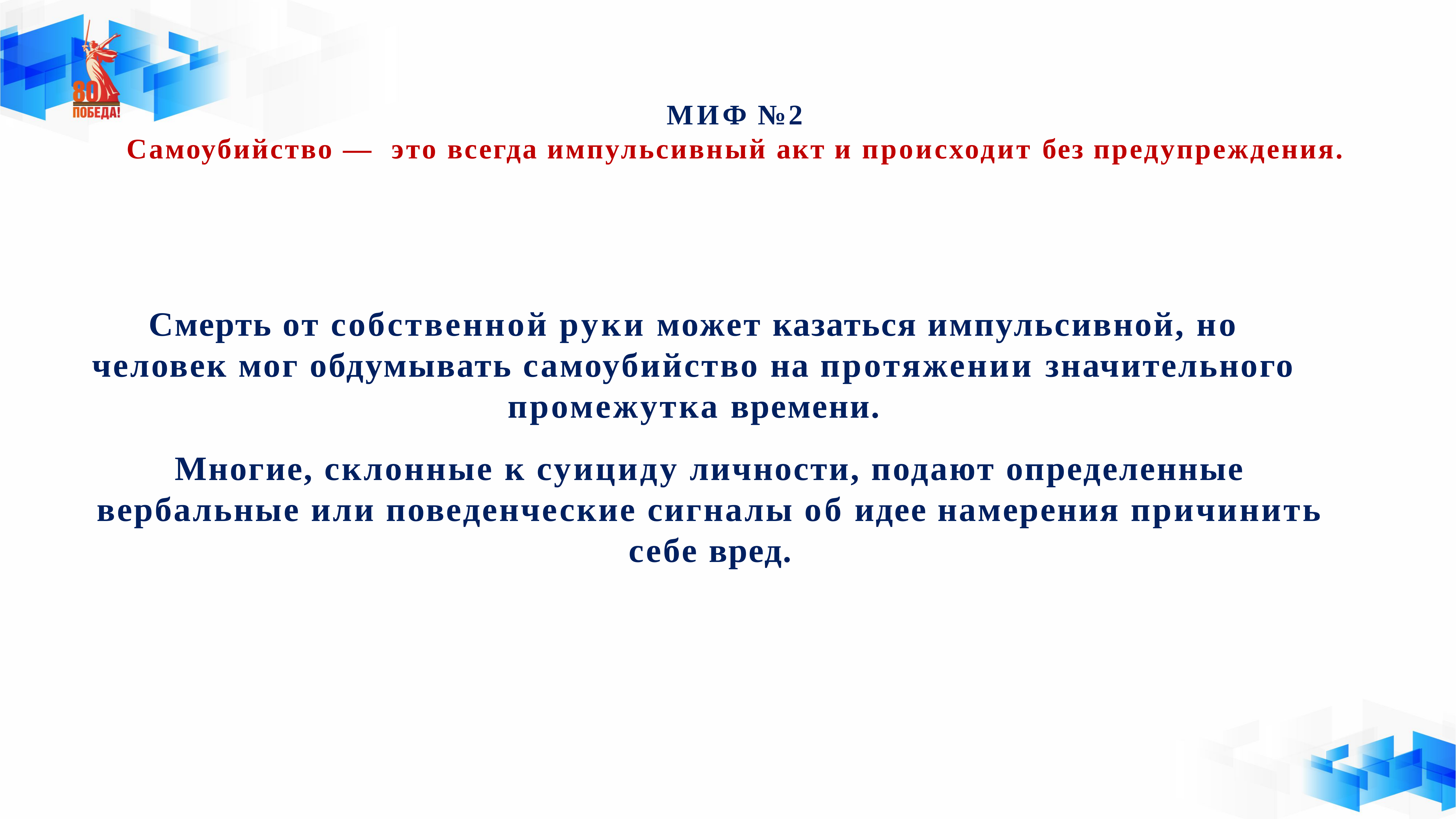

# МИФ №2 Самоубийство — это всегда импульсивный акт и происходит без предупреждения.
Смерть от собственной руки может казаться импульсивной, но человек мог обдумывать самоубийство на протяжении значительного промежутка времени.
Многие, склонные к суициду личности, подают определенные вербальные или поведенческие сигналы об идее намерения причинить себе вред.